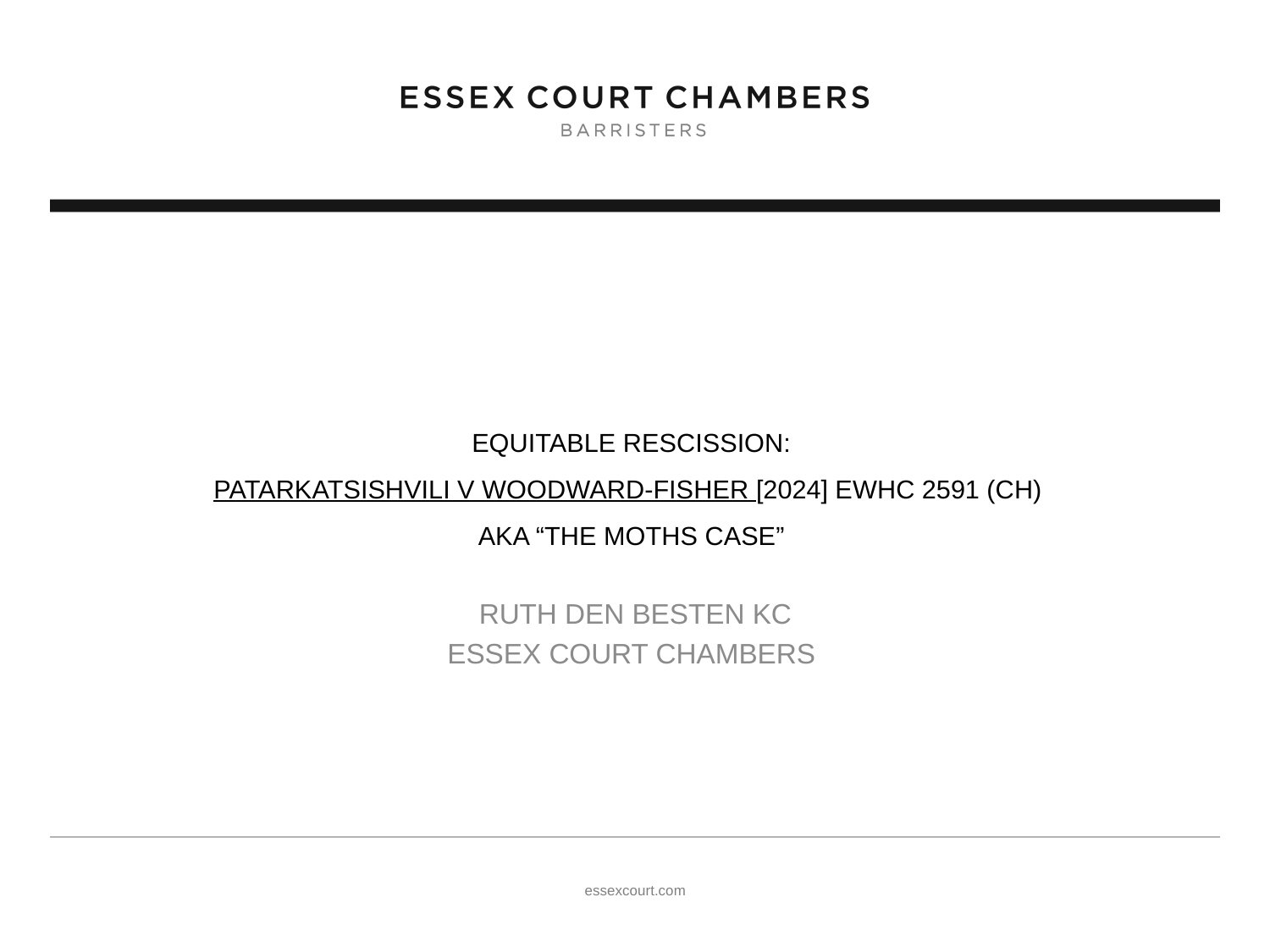

# Equitable Rescission: Patarkatsishvili v Woodward-Fisher [2024] EWHC 2591 (Ch) aka “the moths case”
RUTH DEN BESTEN KC
ESSEX COURT CHAMBERS